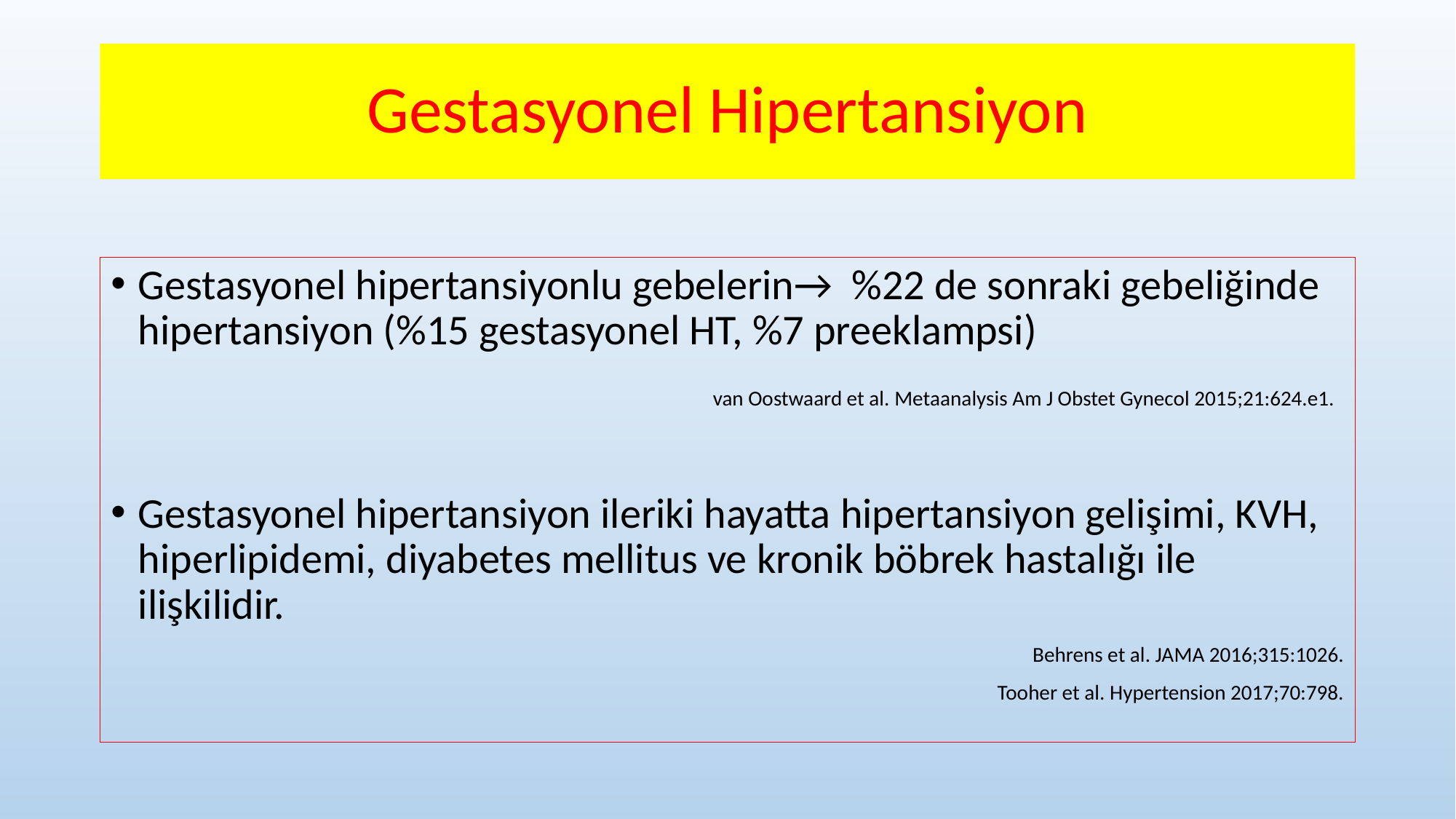

# Gestasyonel Hipertansiyon
Gestasyonel hipertansiyonlu gebelerin→  %22 de sonraki gebeliğinde hipertansiyon (%15 gestasyonel HT, %7 preeklampsi)
van Oostwaard et al. Metaanalysis Am J Obstet Gynecol 2015;21:624.e1.

Gestasyonel hipertansiyon ileriki hayatta hipertansiyon gelişimi, KVH, hiperlipidemi, diyabetes mellitus ve kronik böbrek hastalığı ile ilişkilidir.
Behrens et al. JAMA 2016;315:1026.
Tooher et al. Hypertension 2017;70:798.